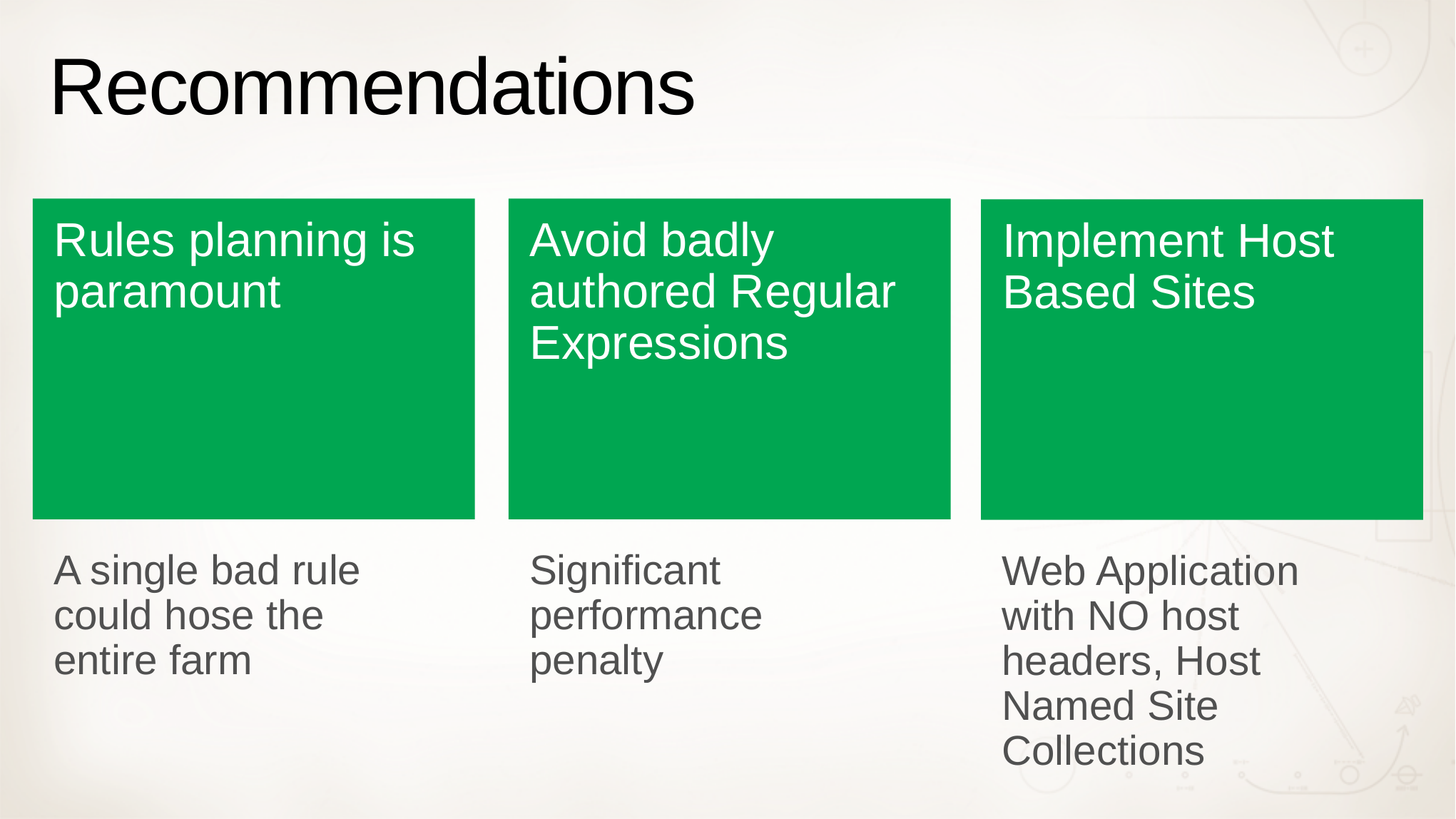

# Recommendations

Rules planning is paramount
Avoid badly authored Regular Expressions
Implement Host Based Sites
A single bad rule could hose the entire farm
Significant performance penalty

Web Application with NO host headers, Host Named Site Collections